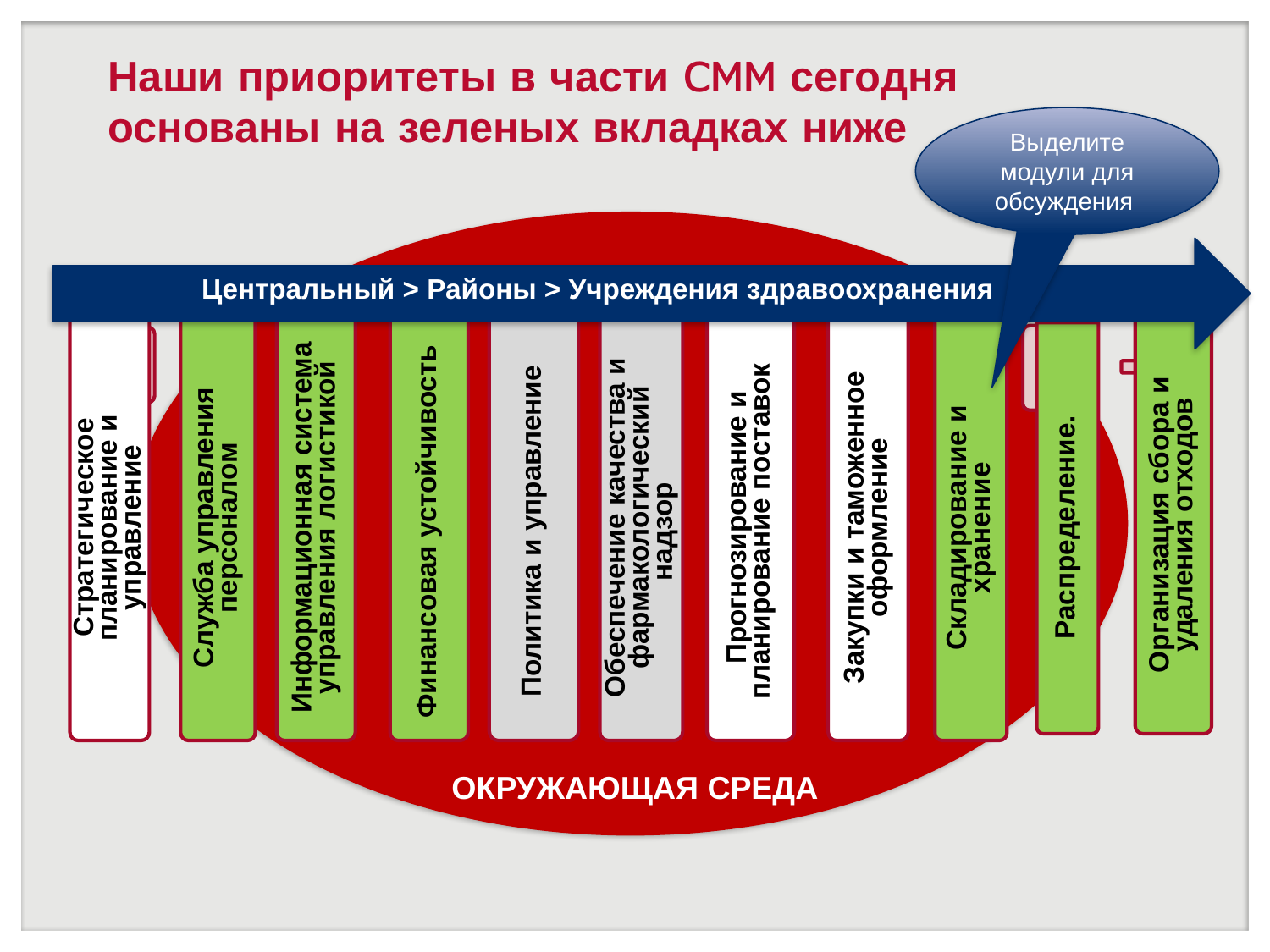

Наши приоритеты в части CMM сегодня основаны на зеленых вкладках ниже
Выделите модули для обсуждения

Центральный > Районы > Учреждения здравоохранения
Информационная система управления логистикой
Стратегическое планирование и управление
Служба управления персоналом
Финансовая устойчивость
Политика и управление
Обеспечение качества и фармакологический надзор
Прогнозирование и планирование поставок
Закупки и таможенное оформление
Складирование и хранение
Организация сбора и удаления отходов
Распределение.

ОКРУЖАЮЩАЯ СРЕДА